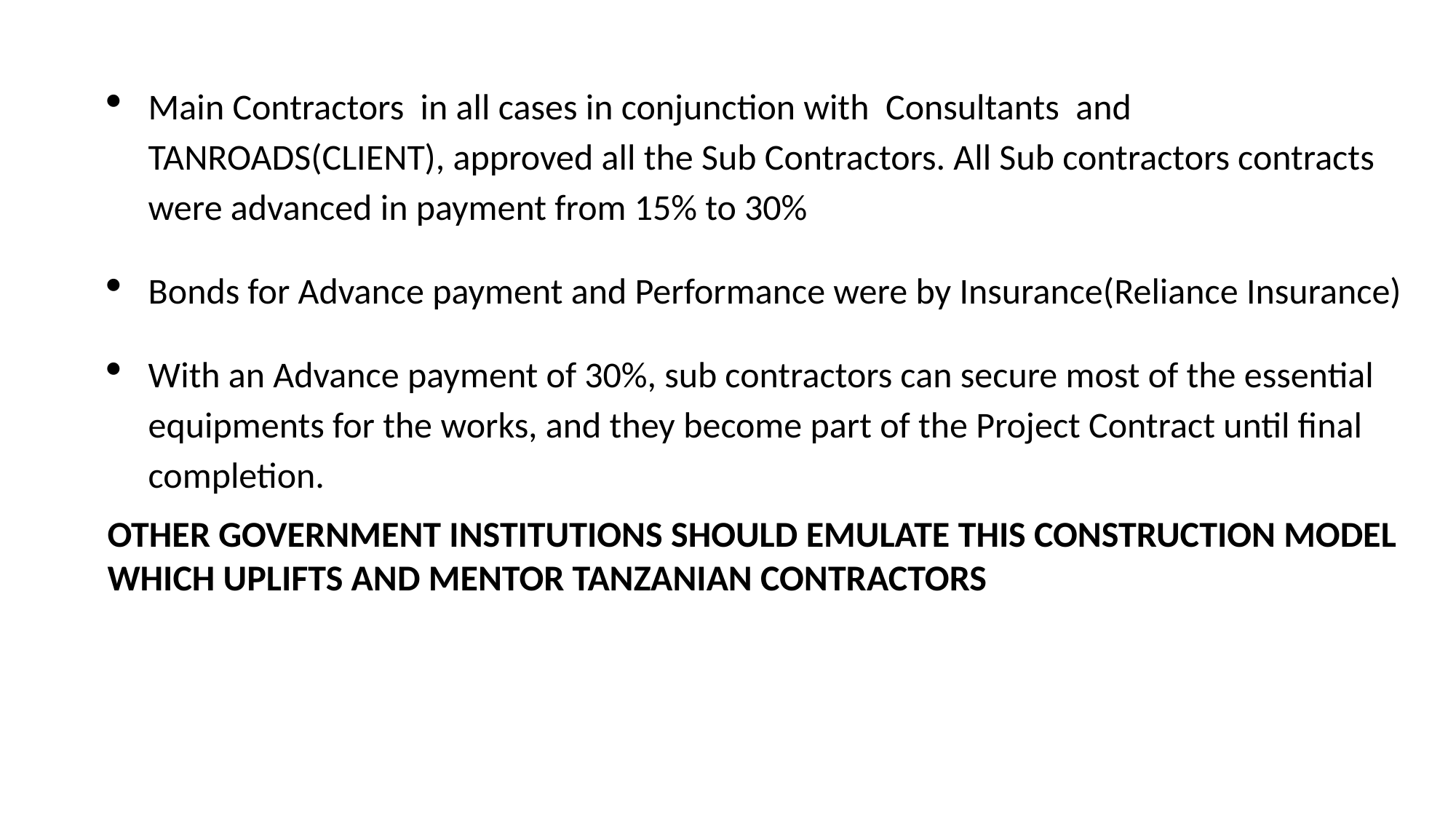

Main Contractors  in all cases in conjunction with  Consultants  and TANROADS(CLIENT), approved all the Sub Contractors. All Sub contractors contracts were advanced in payment from 15% to 30%
Bonds for Advance payment and Performance were by Insurance(Reliance Insurance)
With an Advance payment of 30%, sub contractors can secure most of the essential  equipments for the works, and they become part of the Project Contract until final completion.
OTHER GOVERNMENT INSTITUTIONS SHOULD EMULATE THIS CONSTRUCTION MODEL WHICH UPLIFTS AND MENTOR TANZANIAN CONTRACTORS